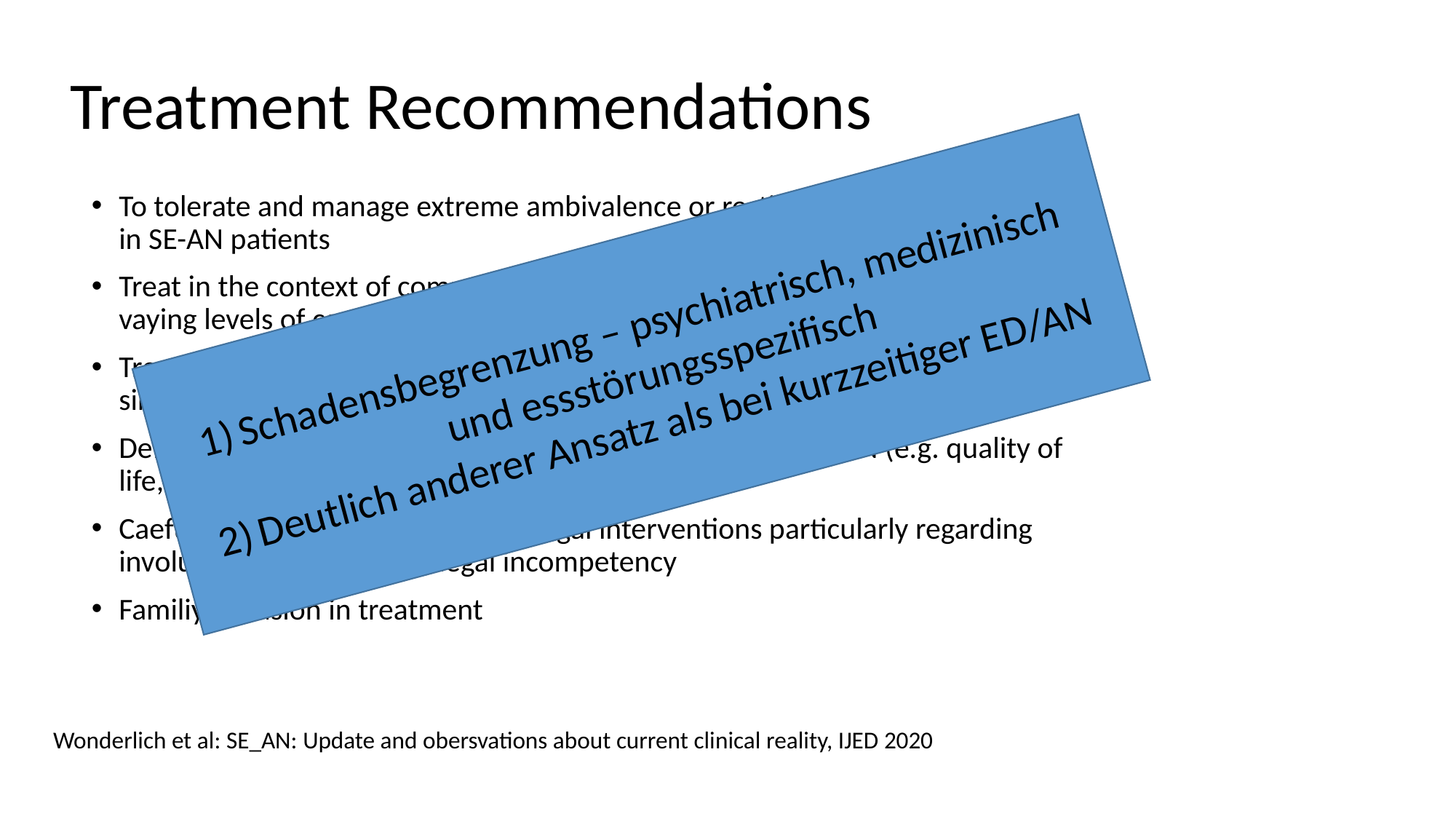

# Treatment Recommendations
To tolerate and manage extreme ambivalence or restistance to weight regain in SE-AN patients
Treat in the context of comprehensive, multidisciplinary team that can provide vaying levels of care
Treatment approach that might be considered psychiatric rehabilitation similar as in other psychiatric disorders such as schizophrenia.
Define other treatment targets as compared to short term AN (e.g. quality of life, social adjustment)
Caefully consider judicious use of legal interventions particularly regarding involuntary commitment, legal incompetency
Familiy inclusion in treatment
Schadensbegrenzung – psychiatrisch, medizinisch und essstörungsspezifisch
Deutlich anderer Ansatz als bei kurzzeitiger ED/AN
Wonderlich et al: SE_AN: Update and obersvations about current clinical reality, IJED 2020